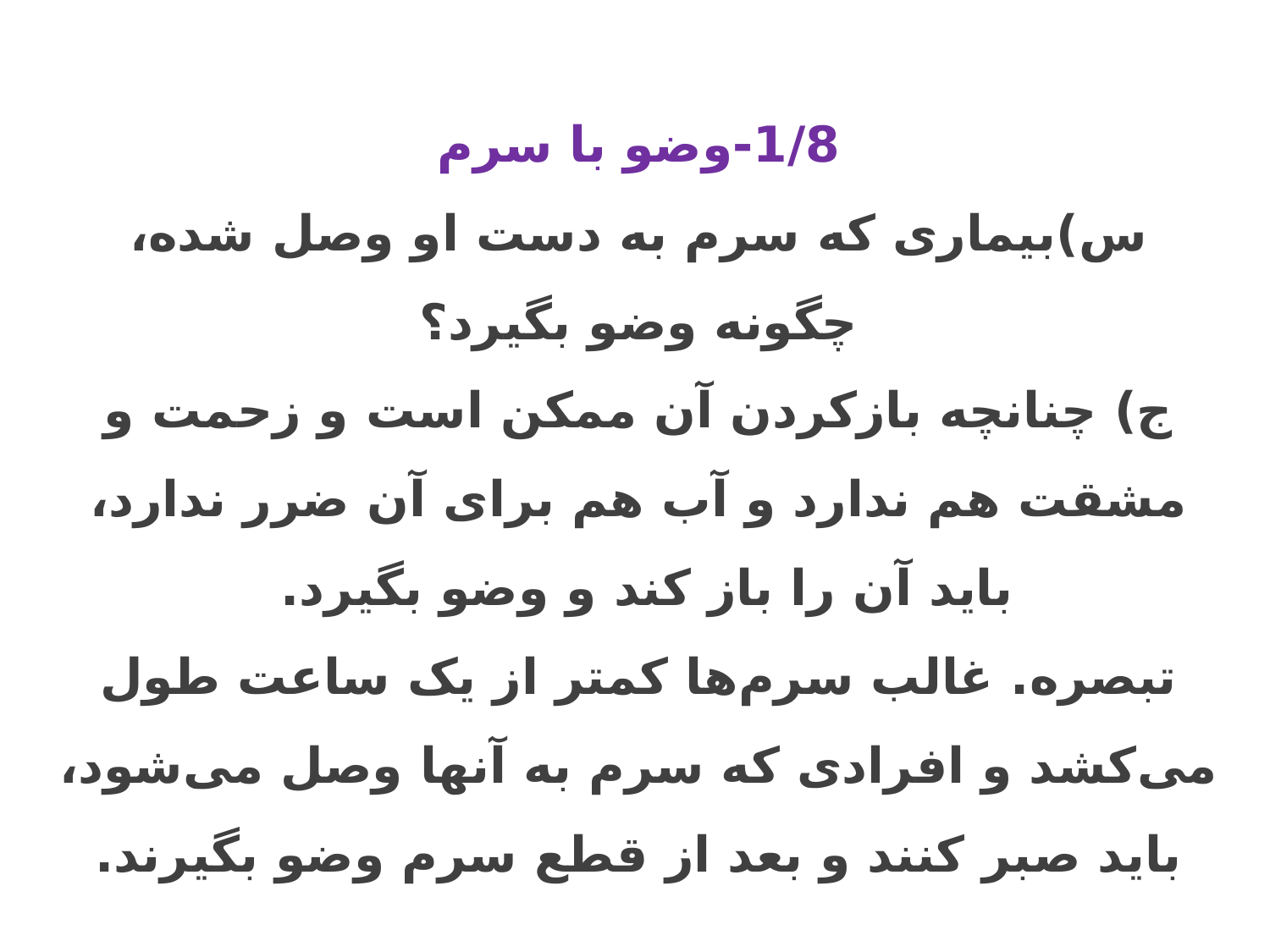

1/8-وضو با سرم
س)بیماری که سرم به دست او وصل شده، چگونه وضو بگیرد؟
ج) چنانچه بازکردن آن ممکن است و زحمت و مشقت هم ندارد و آب هم براى آن ضرر ندارد، باید آن را باز کند و وضو بگیرد.
تبصره. غالب سرم‌ها کمتر از یک ساعت طول می‌کشد و افرادی که سرم به آنها وصل می‌شود، باید صبر کنند و بعد از قطع سرم وضو بگیرند.